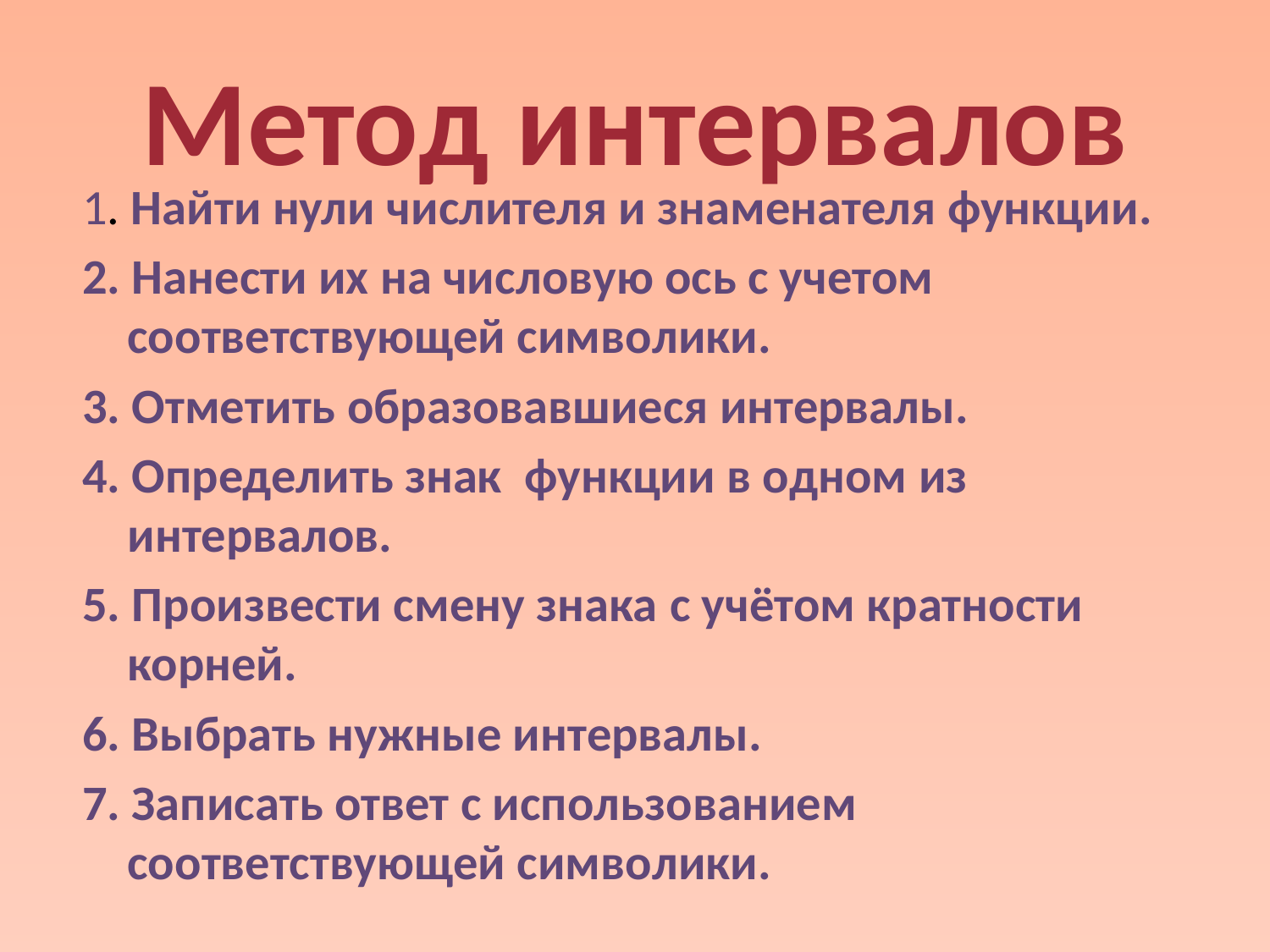

# Метод интервалов
1. Найти нули числителя и знаменателя функции.
2. Нанести их на числовую ось с учетом соответствующей символики.
3. Отметить образовавшиеся интервалы.
4. Определить знак  функции в одном из интервалов.
5. Произвести смену знака c учётом кратности корней.
6. Выбрать нужные интервалы.
7. Записать ответ с использованием соответствующей символики.